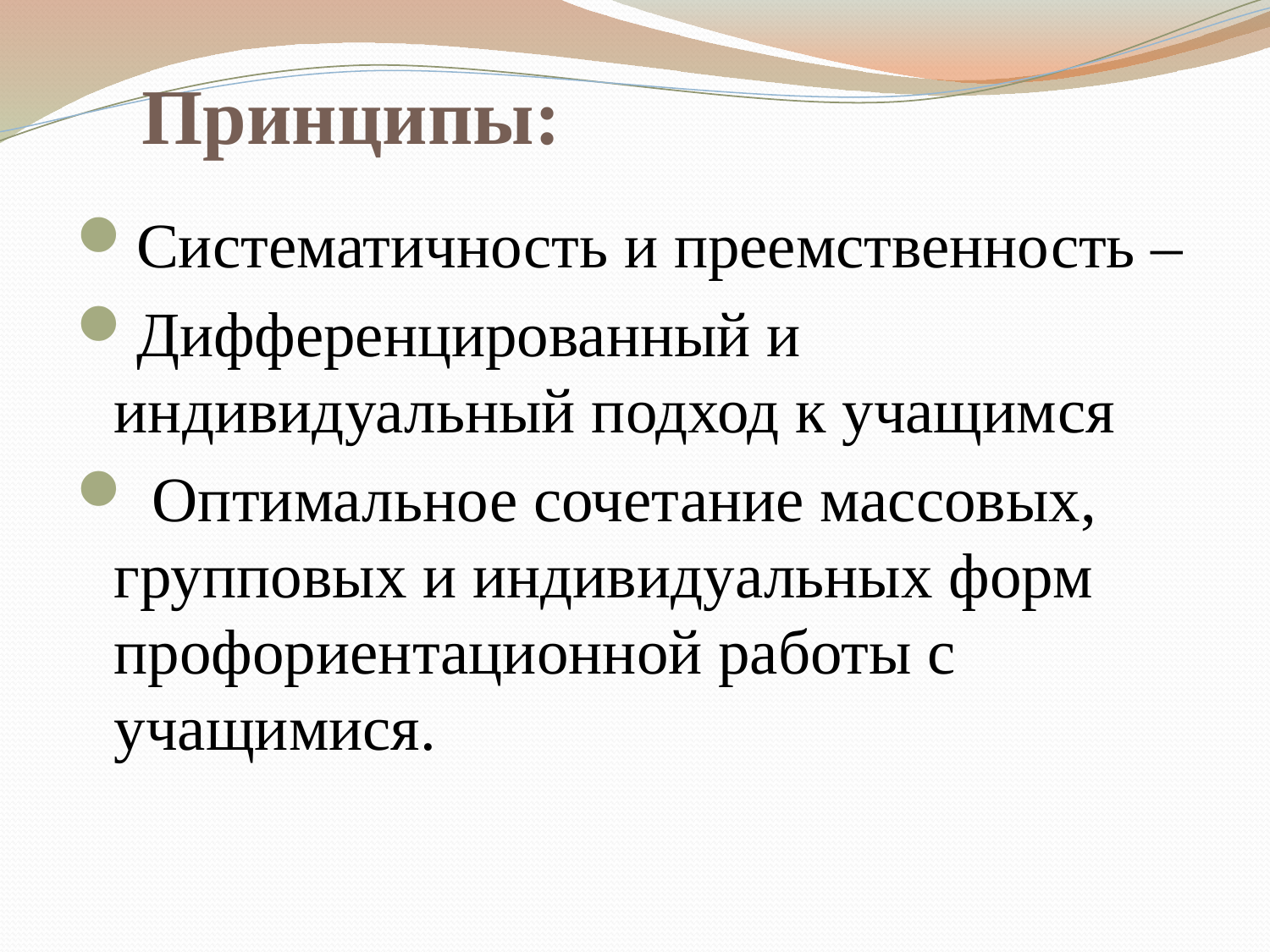

# Принципы:
Систематичность и преемственность –
Дифференцированный и индивидуальный подход к учащим­ся
 Оптимальное сочетание массовых, групповых и индивиду­альных форм профориентационной работы с учащимися.